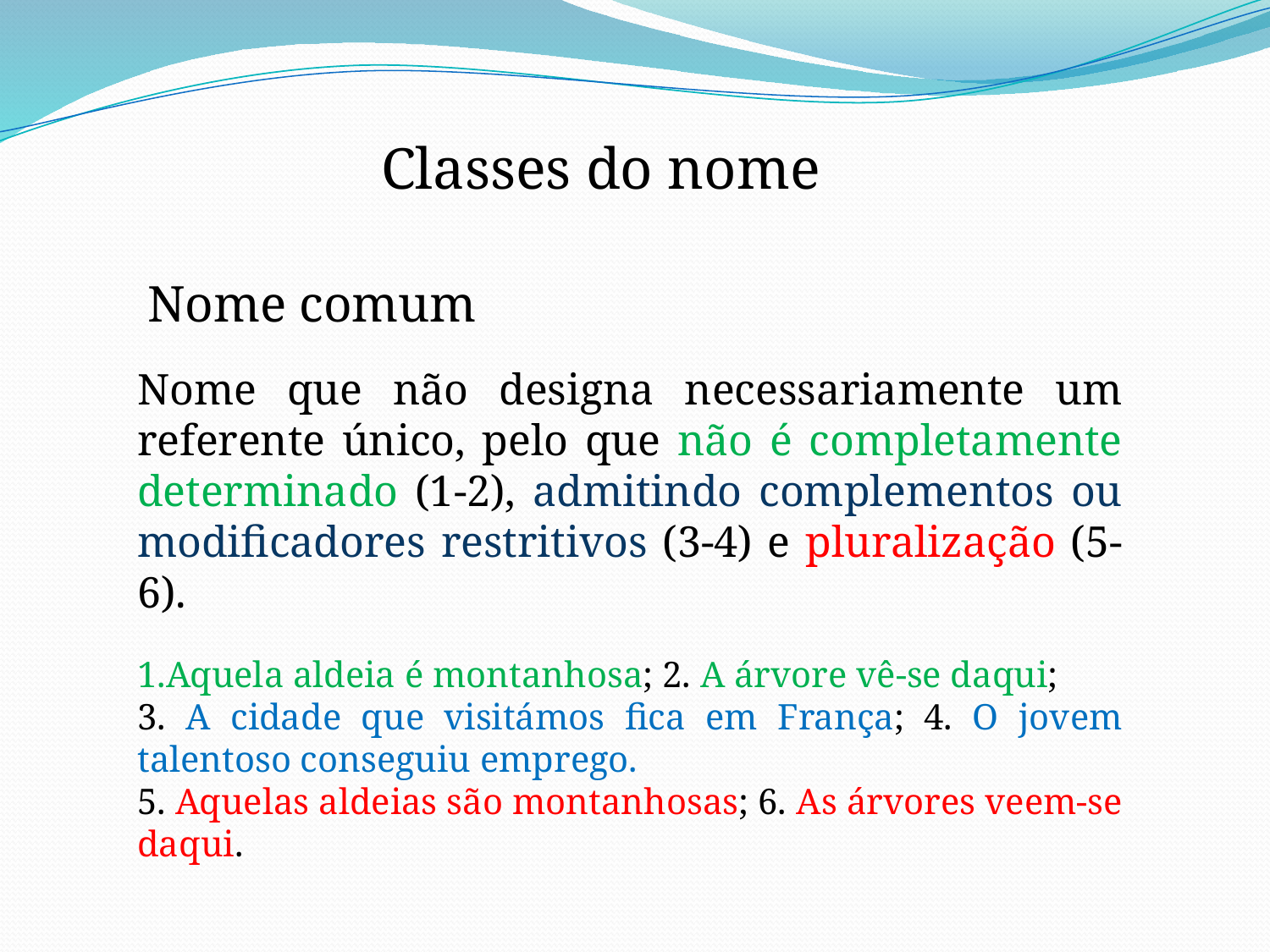

Classes do nome
Nome comum
Nome que não designa necessariamente um referente único, pelo que não é completamente determinado (1-2), admitindo complementos ou modificadores restritivos (3-4) e pluralização (5-6).

1.Aquela aldeia é montanhosa; 2. A árvore vê-se daqui;
3. A cidade que visitámos fica em França; 4. O jovem talentoso conseguiu emprego.
5. Aquelas aldeias são montanhosas; 6. As árvores veem-se daqui.